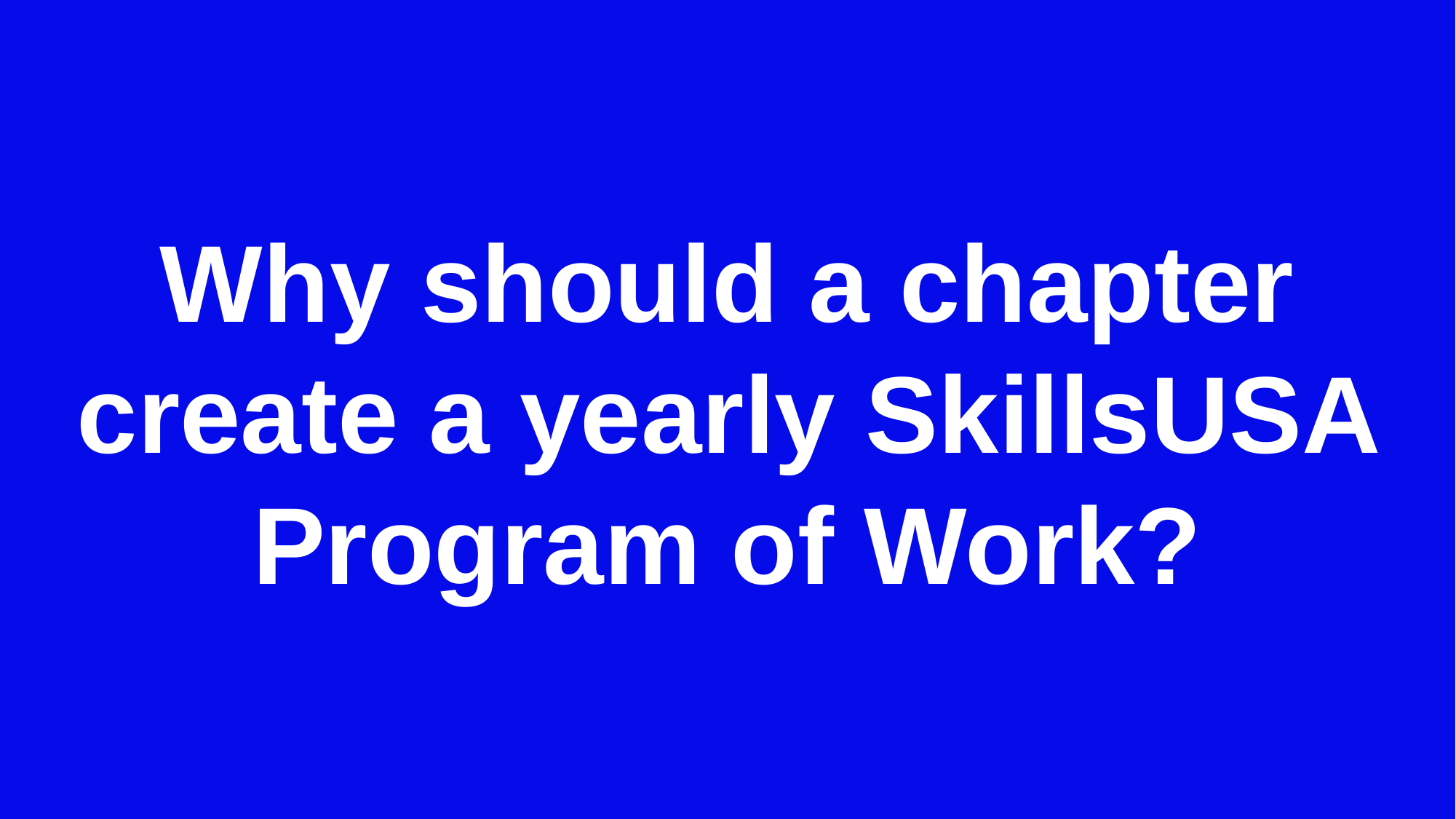

Why should a chapter create a yearly SkillsUSA Program of Work?